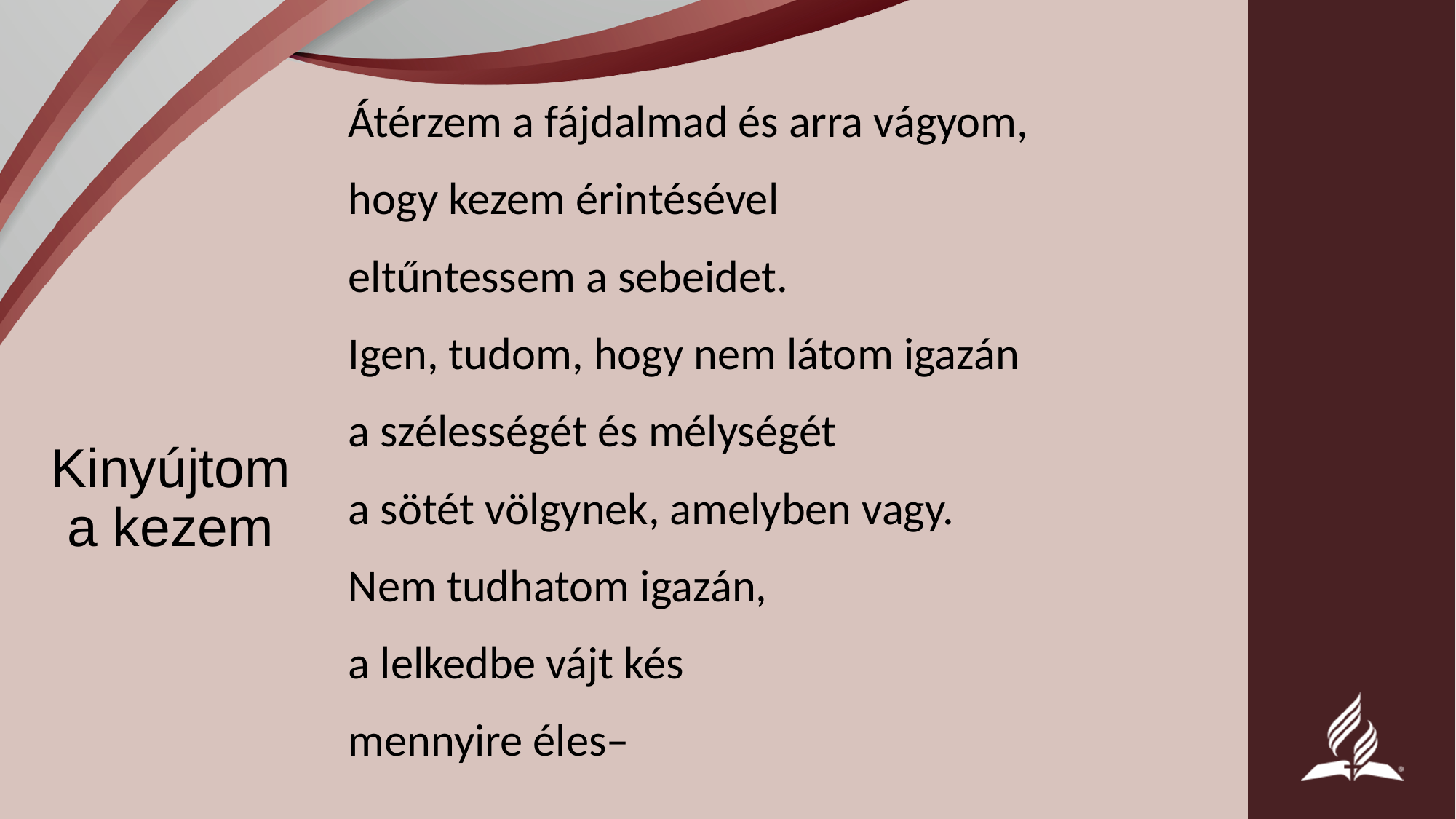

Átérzem a fájdalmad és arra vágyom,
hogy kezem érintésével
eltűntessem a sebeidet.
Igen, tudom, hogy nem látom igazán
a szélességét és mélységét
a sötét völgynek, amelyben vagy.
Nem tudhatom igazán,
a lelkedbe vájt kés
mennyire éles–
# Kinyújtom a kezem